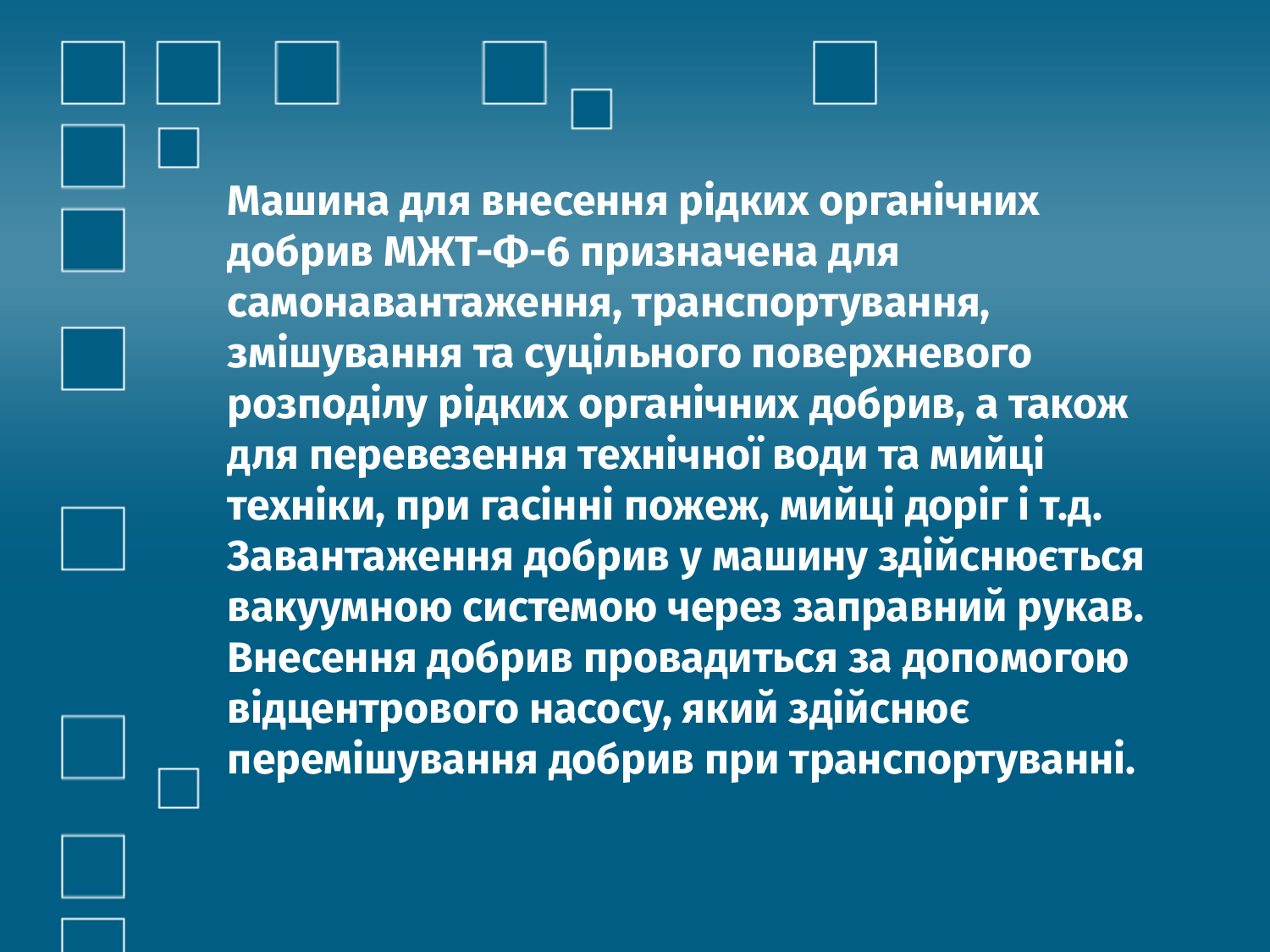

# Машина для внесення рідких органічних добрив МЖТ-Ф-6 призначена для самонавантаження, транспортування, змішування та суцільного поверхневого розподілу рідких органічних добрив, а також для перевезення технічної води та мийці техніки, при гасінні пожеж, мийці доріг і т.д. Завантаження добрив у машину здійснюється вакуумною системою через заправний рукав. Внесення добрив провадиться за допомогою відцентрового насосу, який здійснює перемішування добрив при транспортуванні.